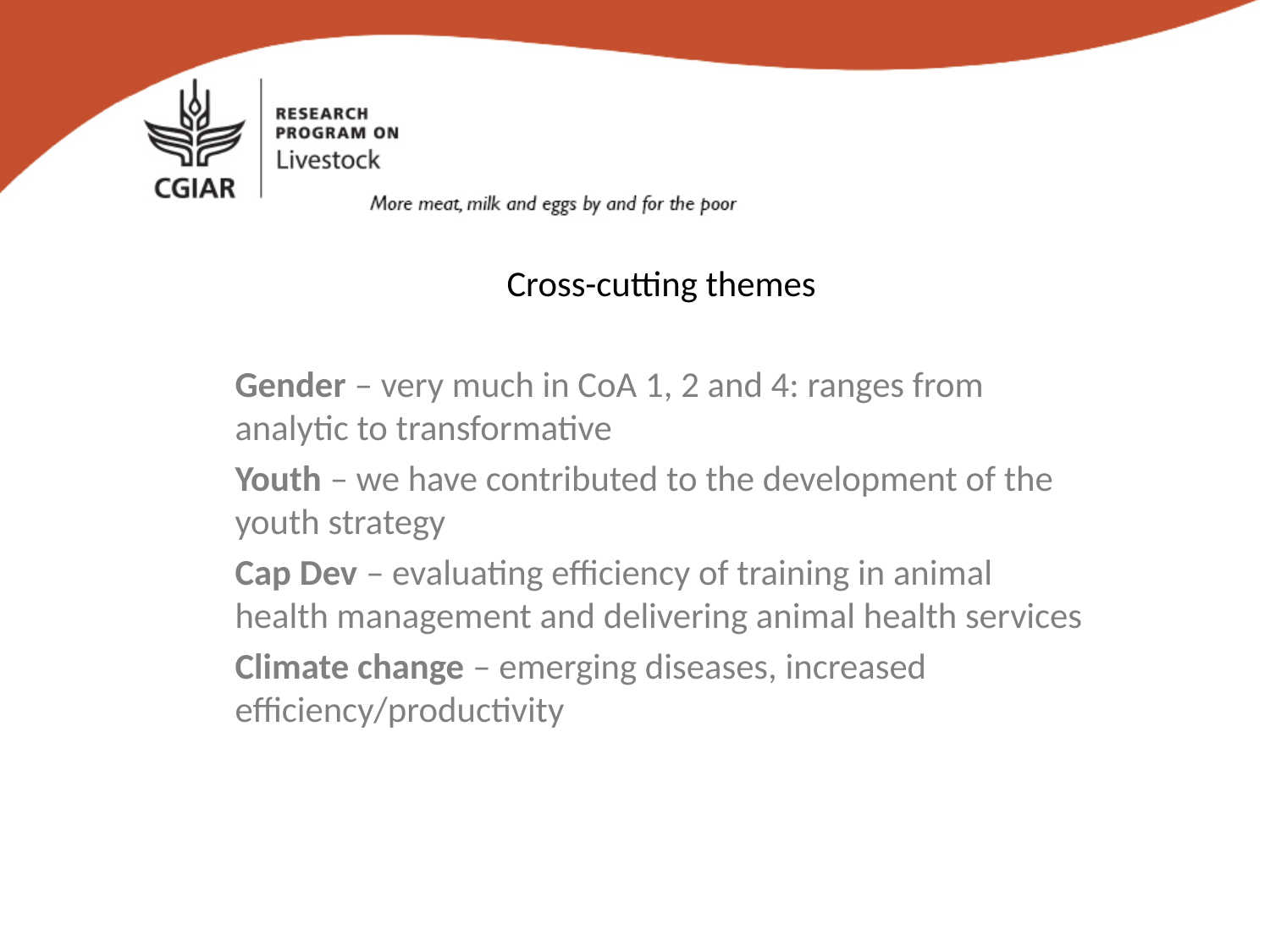

Cross-cutting themes

Gender – very much in CoA 1, 2 and 4: ranges from analytic to transformative
Youth – we have contributed to the development of the youth strategy
Cap Dev – evaluating efficiency of training in animal health management and delivering animal health services
Climate change – emerging diseases, increased efficiency/productivity